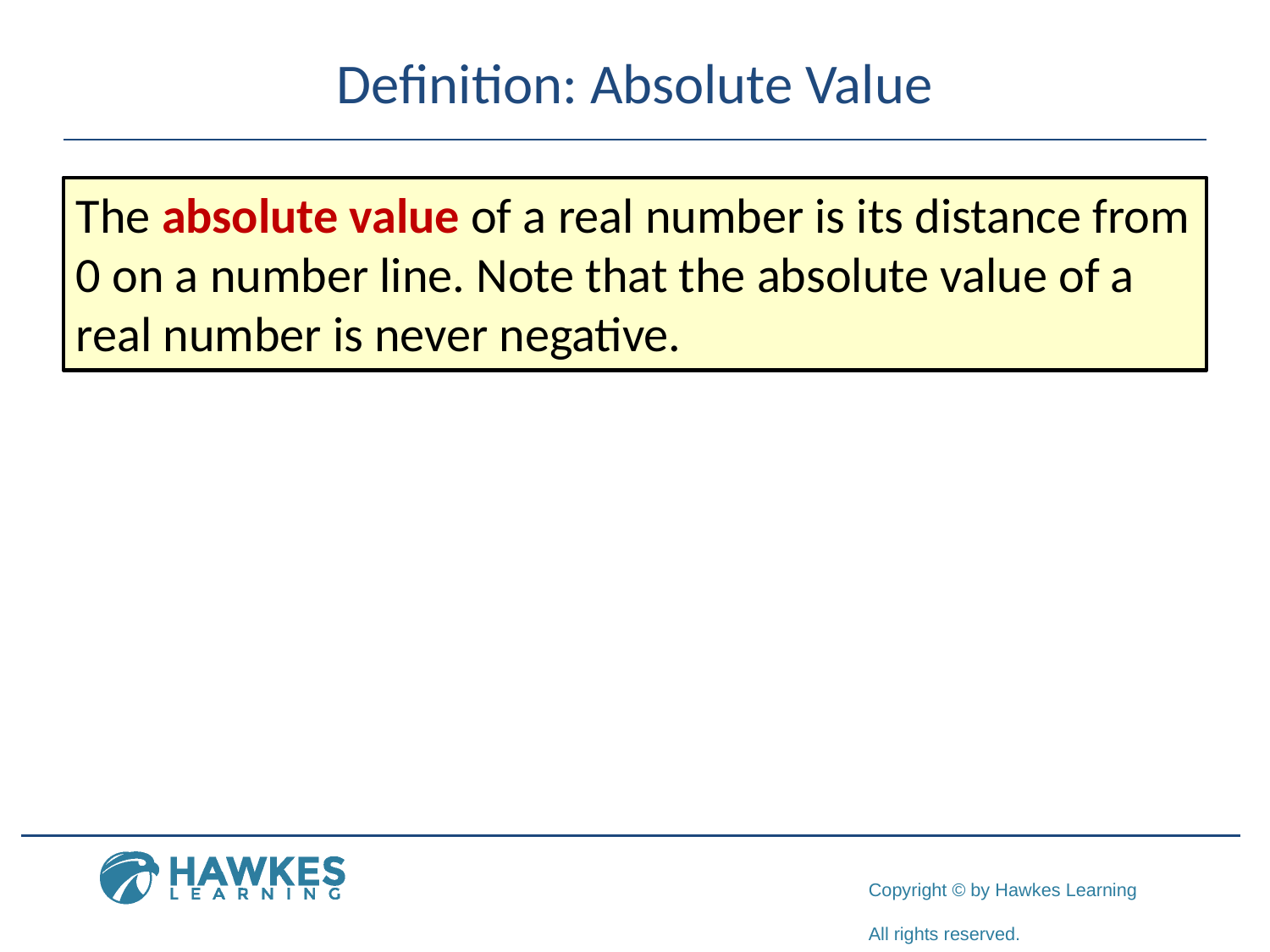

# Definition: Absolute Value
The absolute value of a real number is its distance from 0 on a number line. Note that the absolute value of a real number is never negative.